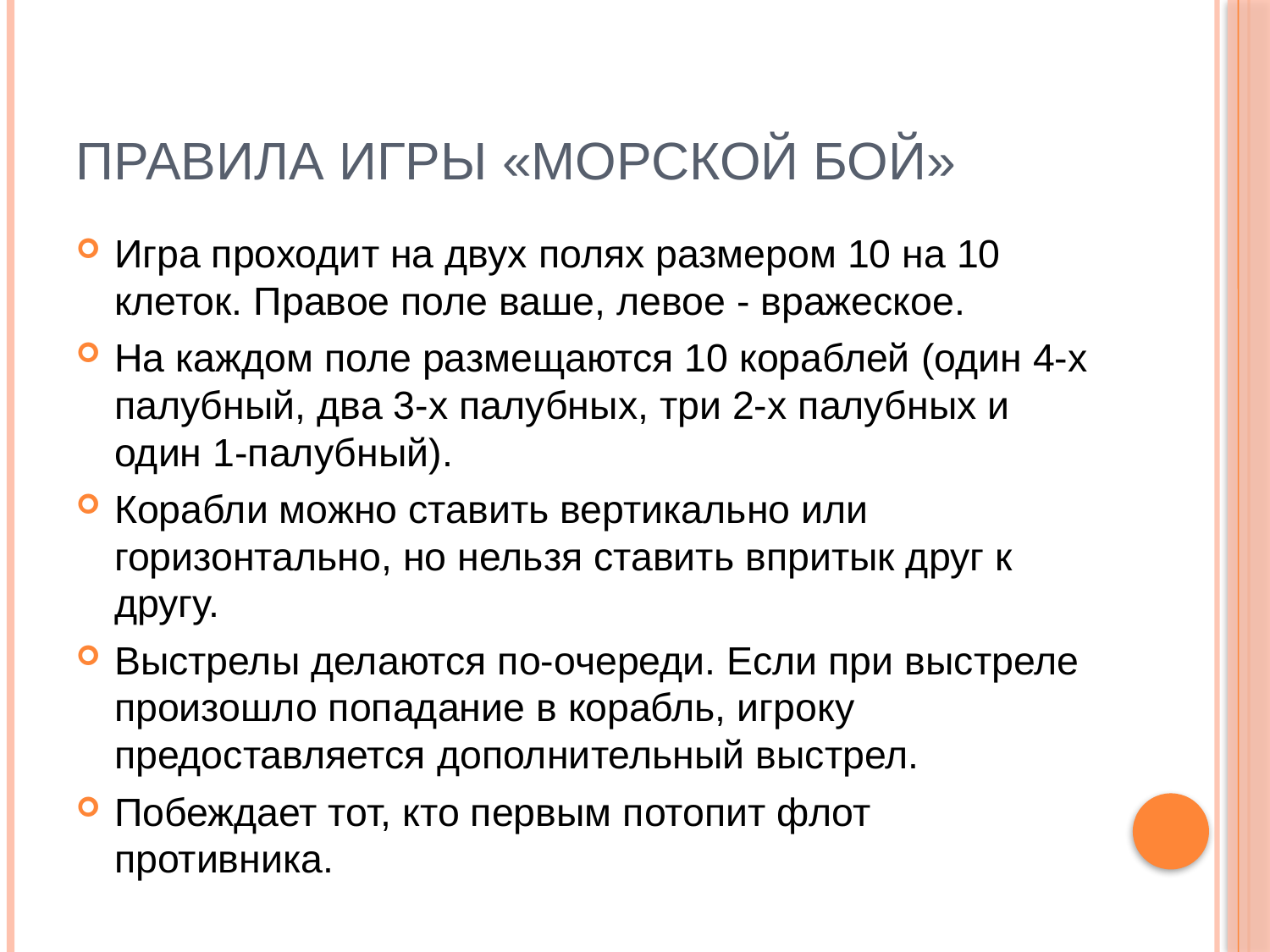

# Правила игры «Морской бой»
Игра проходит на двух полях размером 10 на 10 клеток. Правое поле ваше, левое - вражеское.
На каждом поле размещаются 10 кораблей (один 4-х палубный, два 3-х палубных, три 2-х палубных и один 1-палубный).
Корабли можно ставить вертикально или горизонтально, но нельзя ставить впритык друг к другу.
Выстрелы делаются по-очереди. Если при выстреле произошло попадание в корабль, игроку предоставляется дополнительный выстрел.
Побеждает тот, кто первым потопит флот противника.